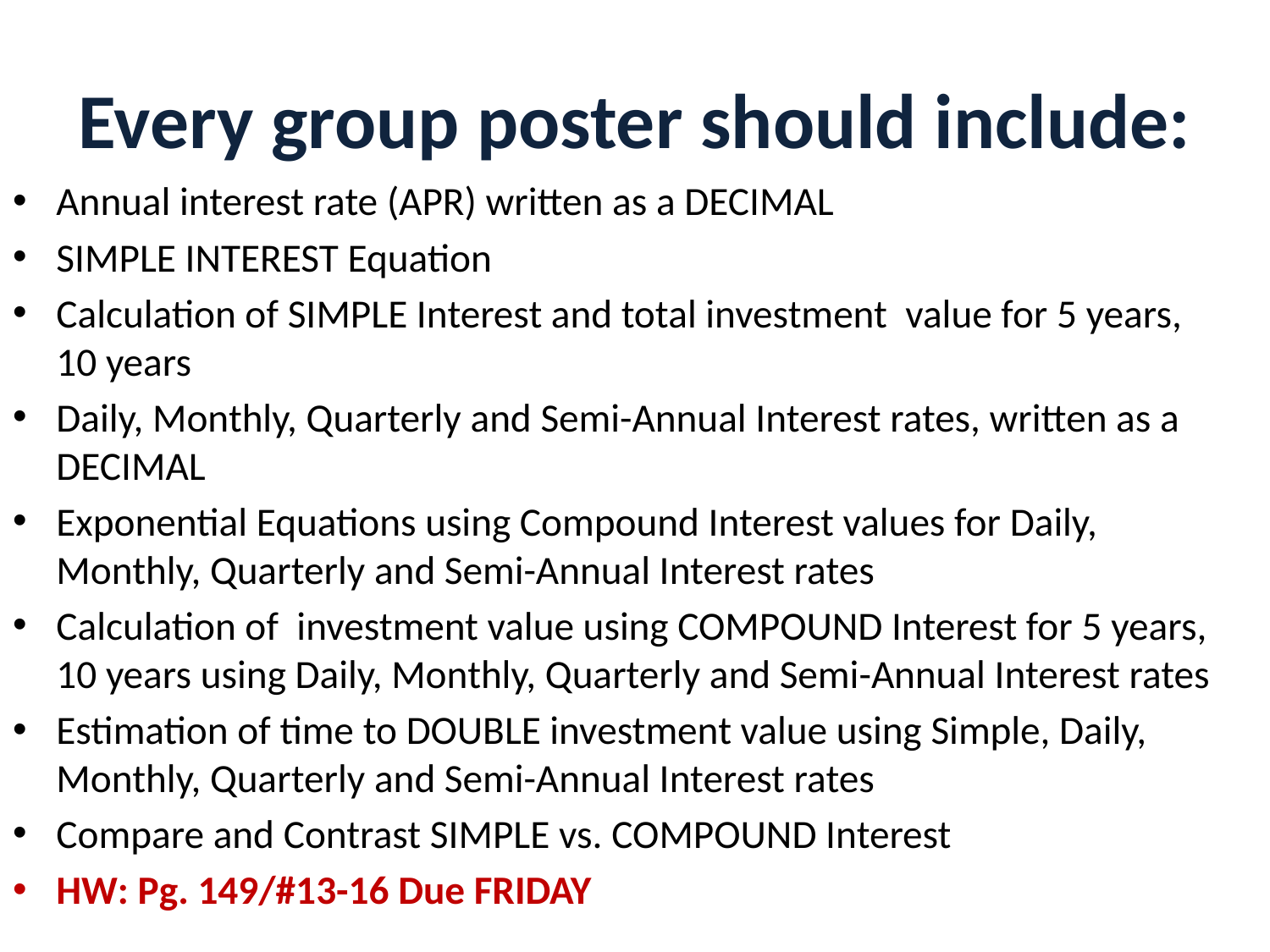

# Every group poster should include:
Annual interest rate (APR) written as a DECIMAL
SIMPLE INTEREST Equation
Calculation of SIMPLE Interest and total investment  value for 5 years, 10 years
Daily, Monthly, Quarterly and Semi-Annual Interest rates, written as a DECIMAL
Exponential Equations using Compound Interest values for Daily, Monthly, Quarterly and Semi-Annual Interest rates
Calculation of  investment value using COMPOUND Interest for 5 years, 10 years using Daily, Monthly, Quarterly and Semi-Annual Interest rates
Estimation of time to DOUBLE investment value using Simple, Daily, Monthly, Quarterly and Semi-Annual Interest rates
Compare and Contrast SIMPLE vs. COMPOUND Interest
HW: Pg. 149/#13-16 Due FRIDAY